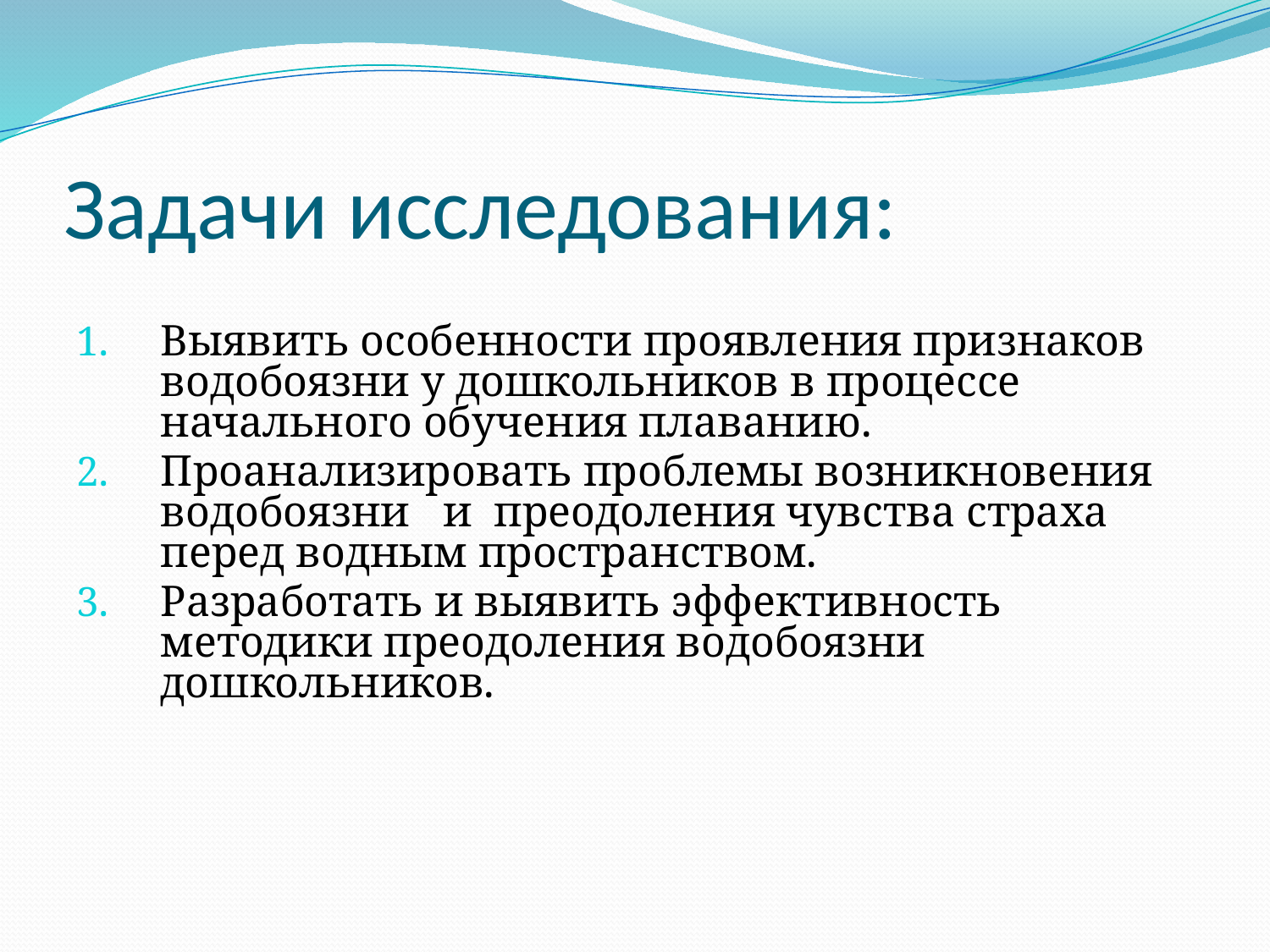

# Задачи исследования:
Выявить особенности проявления признаков водобоязни у дошкольников в процессе начального обучения плаванию.
Проанализировать проблемы возникновения водобоязни   и  преодоления чувства страха перед водным пространством.
Разработать и выявить эффективность методики преодоления водобоязни дошкольников.